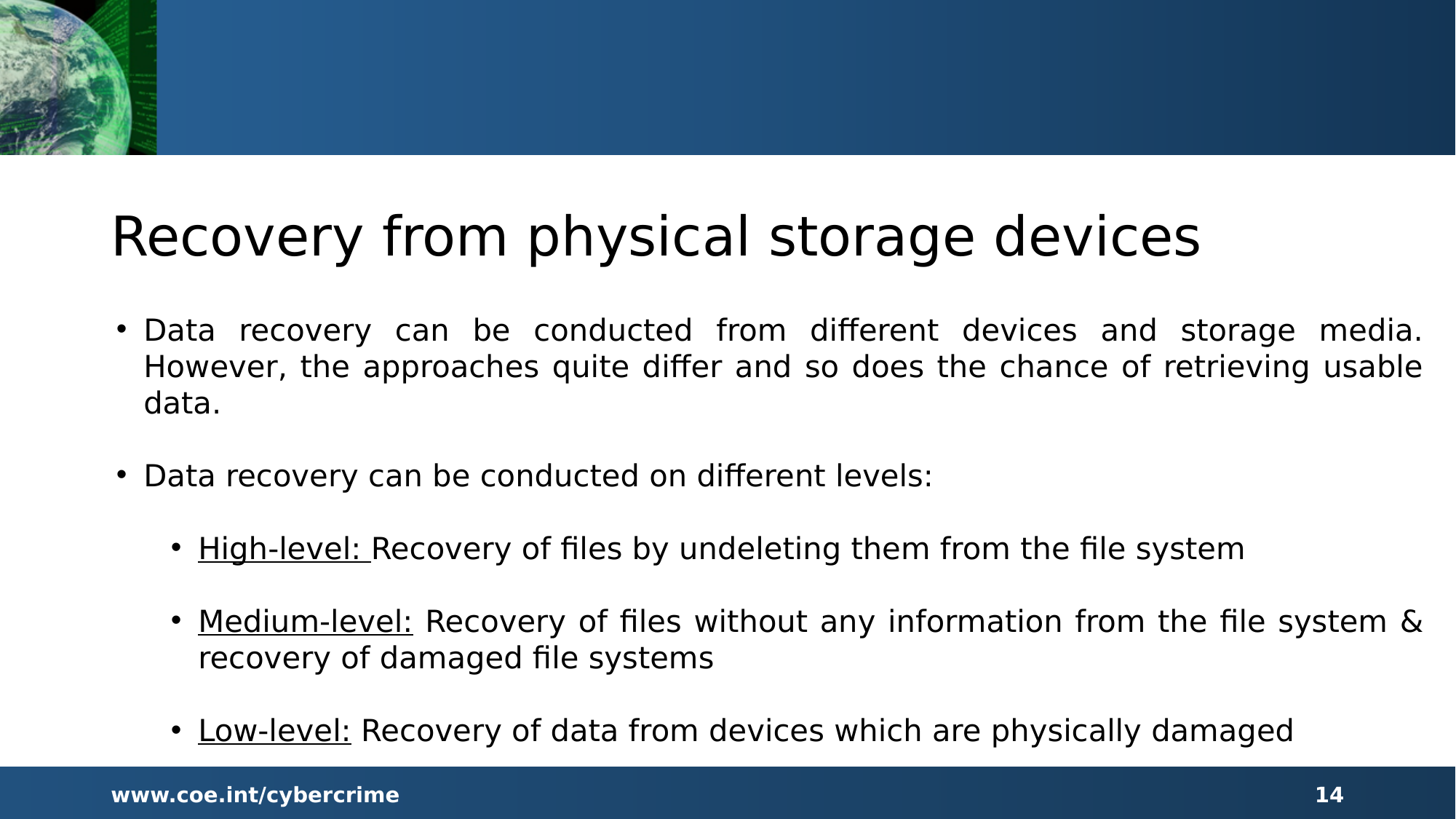

# Recovery from physical storage devices
Data recovery can be conducted from different devices and storage media. However, the approaches quite differ and so does the chance of retrieving usable data.
Data recovery can be conducted on different levels:
High-level: Recovery of files by undeleting them from the file system
Medium-level: Recovery of files without any information from the file system & recovery of damaged file systems
Low-level: Recovery of data from devices which are physically damaged
www.coe.int/cybercrime
14